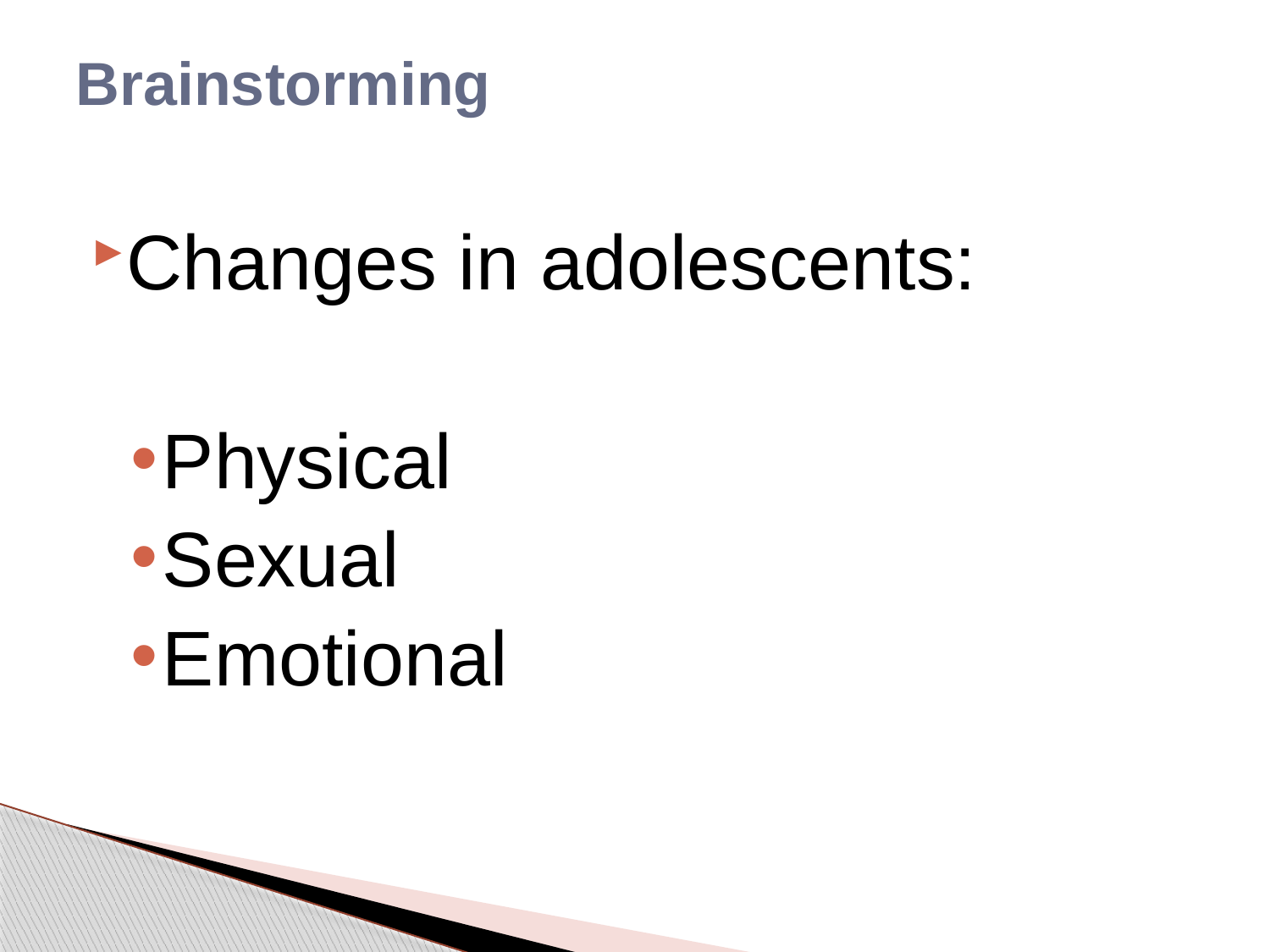

# Brainstorming
Changes in adolescents:

Physical
Sexual
Emotional